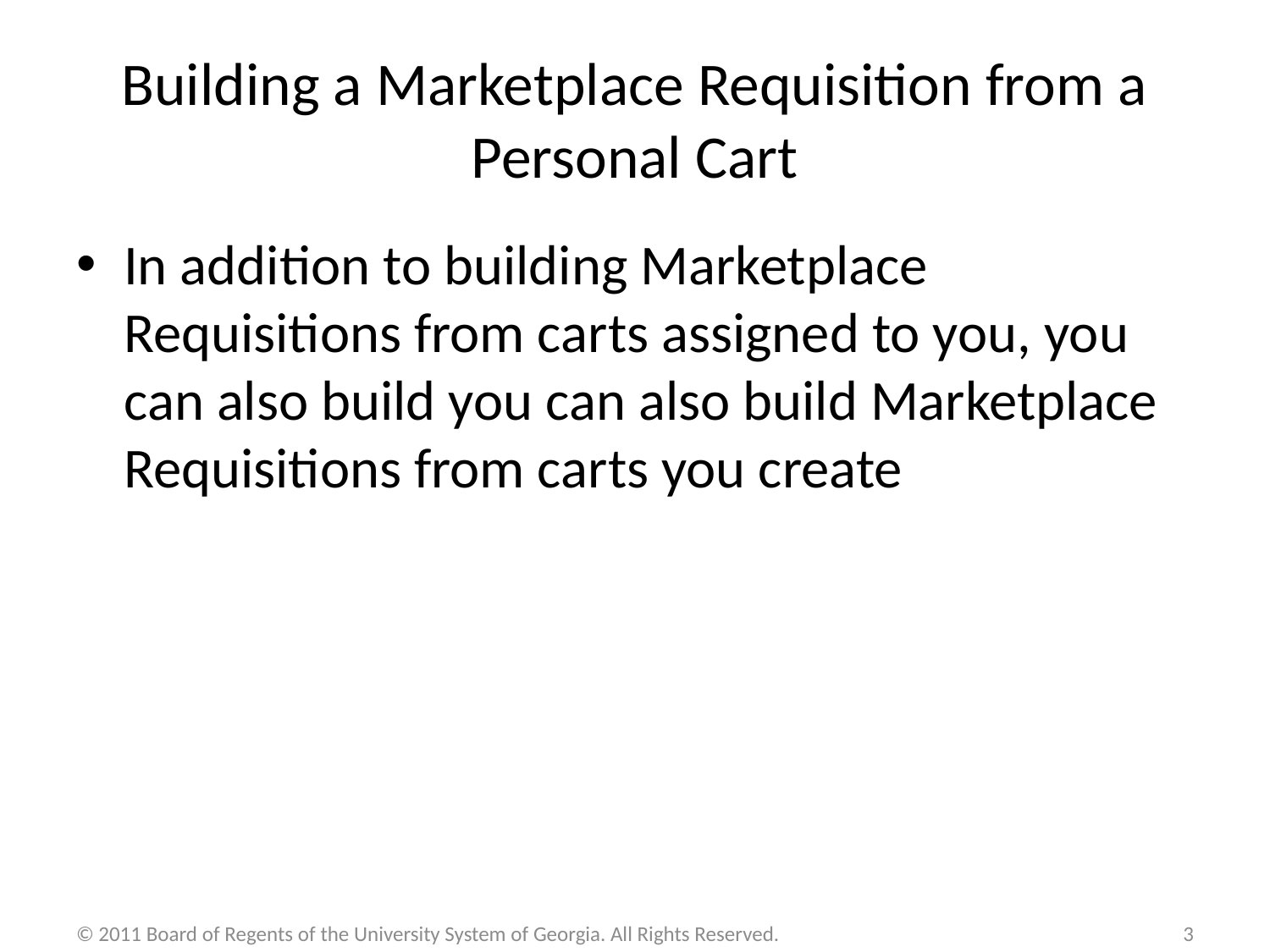

# Building a Marketplace Requisition from a Personal Cart
In addition to building Marketplace Requisitions from carts assigned to you, you can also build you can also build Marketplace Requisitions from carts you create
© 2011 Board of Regents of the University System of Georgia. All Rights Reserved.
3